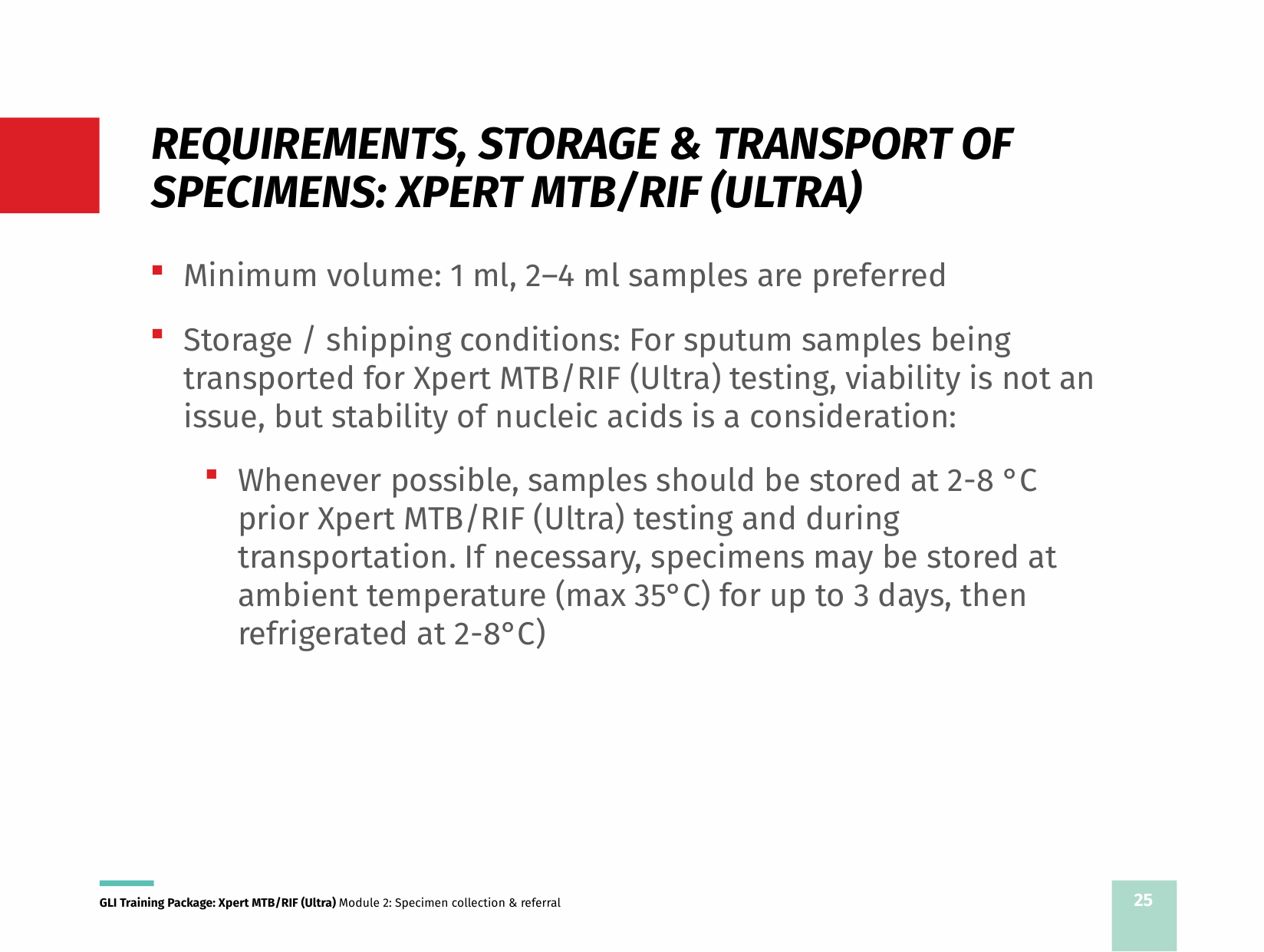

REQUIREMENTS, STORAGE & TRANSPORT OF SPECIMENS: XPERT MTB/RIF (ULTRA)
Minimum volume: 1 ml, 2–4 ml samples are preferred
Storage / shipping conditions: For sputum samples being transported for Xpert MTB/RIF (Ultra) testing, viability is not an issue, but stability of nucleic acids is a consideration:
Whenever possible, samples should be stored at 2-8 °C prior Xpert MTB/RIF (Ultra) testing and during transportation. If necessary, specimens may be stored at ambient temperature (max 35°C) for up to 3 days, then refrigerated at 2-8°C)